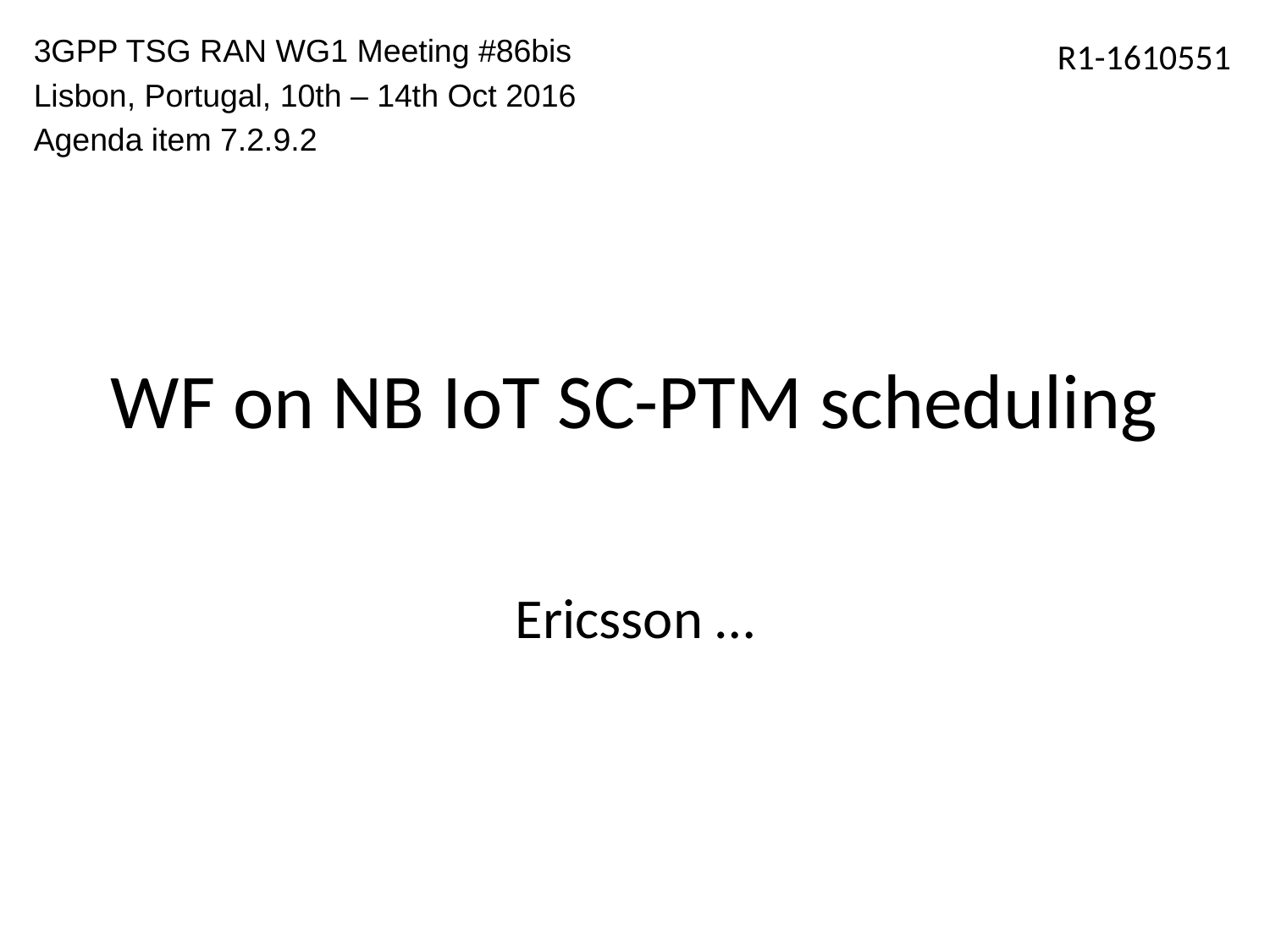

3GPP TSG RAN WG1 Meeting #86bis
Lisbon, Portugal, 10th – 14th Oct 2016
Agenda item 7.2.9.2
R1-1610551
# WF on NB IoT SC-PTM scheduling
Ericsson …